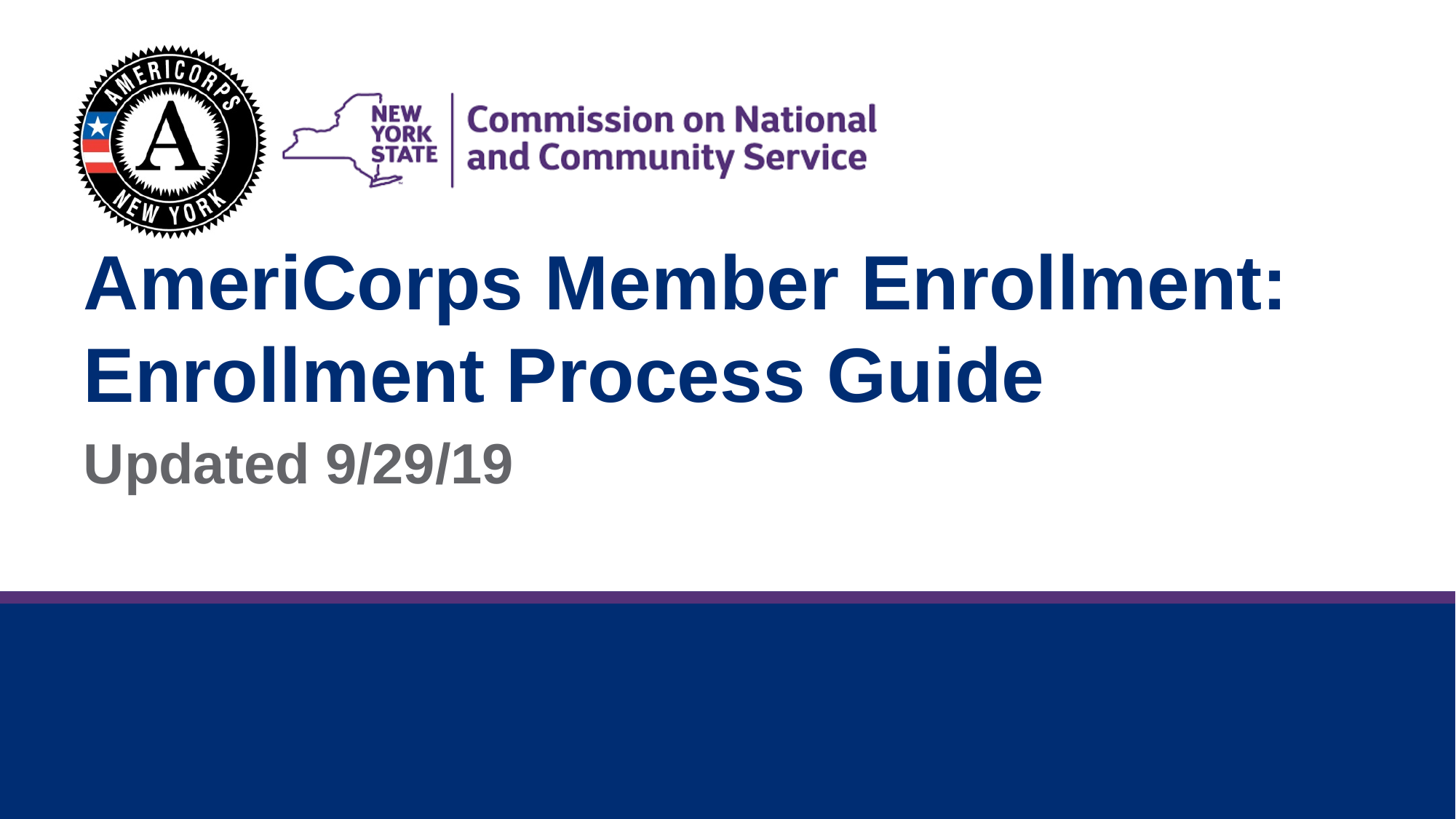

# AmeriCorps Member Enrollment:  Enrollment Process Guide
Updated 9/29/19